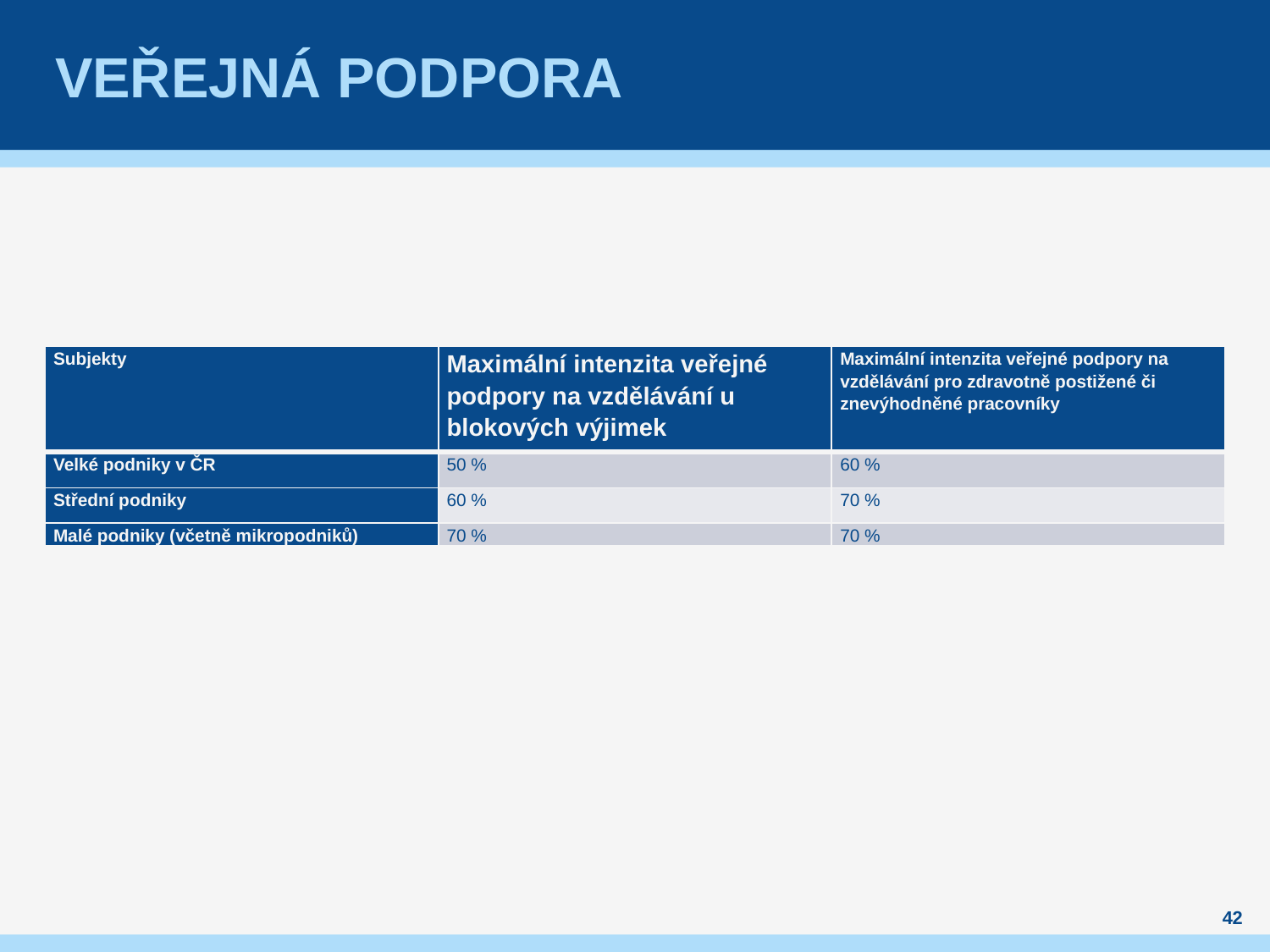

# Veřejná podpora
| Subjekty | Maximální intenzita veřejné podpory na vzdělávání u blokových výjimek | Maximální intenzita veřejné podpory na vzdělávání pro zdravotně postižené či znevýhodněné pracovníky |
| --- | --- | --- |
| Velké podniky v ČR | 50 % | 60 % |
| Střední podniky | 60 % | 70 % |
| Malé podniky (včetně mikropodniků) | 70 % | 70 % |
42